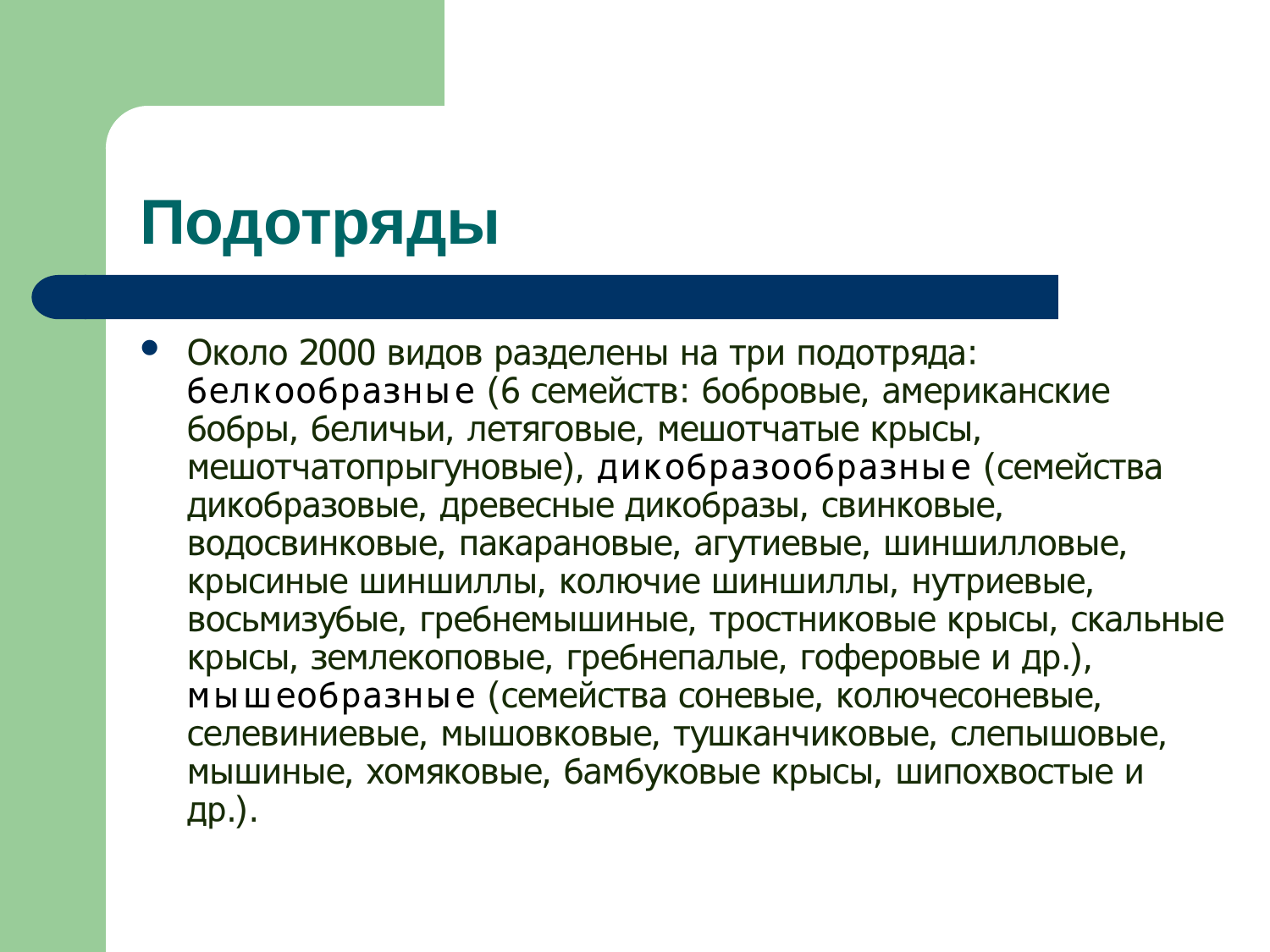

# Подотряды
Около 2000 видов разделены на три подотряда: белкообразные (6 семейств: бобровые, американские бобры, беличьи, летяговые, мешотчатые крысы, мешотчатопрыгуновые), дикобразообразные (семейства дикобразовые, древесные дикобразы, свинковые, водосвинковые, пакарановые, агутиевые, шиншилловые, крысиные шиншиллы, колючие шиншиллы, нутриевые, восьмизубые, гребнемышиные, тростниковые крысы, скальные крысы, землекоповые, гребнепалые, гоферовые и др.), мышеобразные (семейства соневые, колючесоневые, селевиниевые, мышовковые, тушканчиковые, слепышовые, мышиные, хомяковые, бамбуковые крысы, шипохвостые и др.).